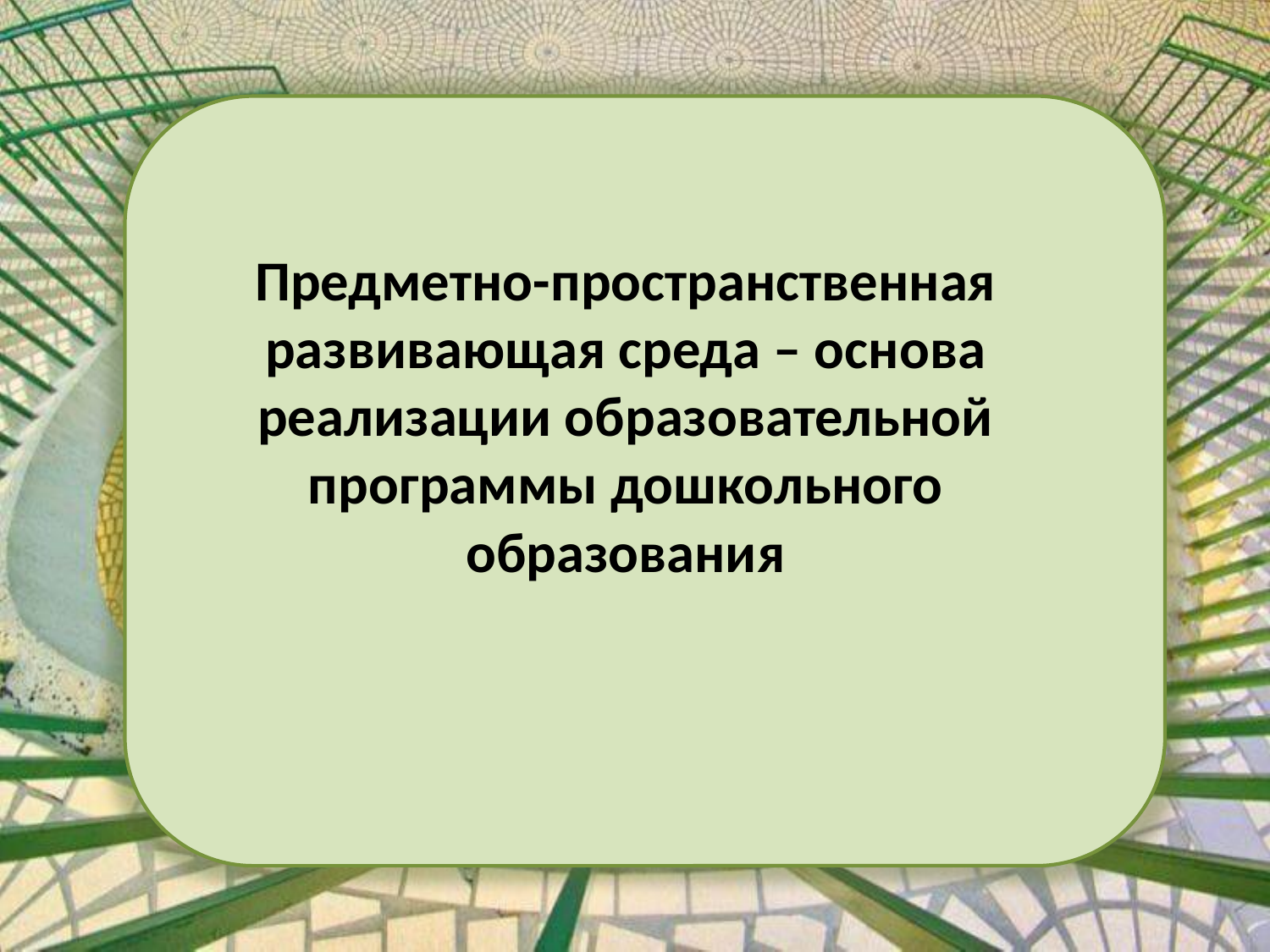

# Предметно-пространственная развивающая среда – основа реализации образовательной программы дошкольного образования